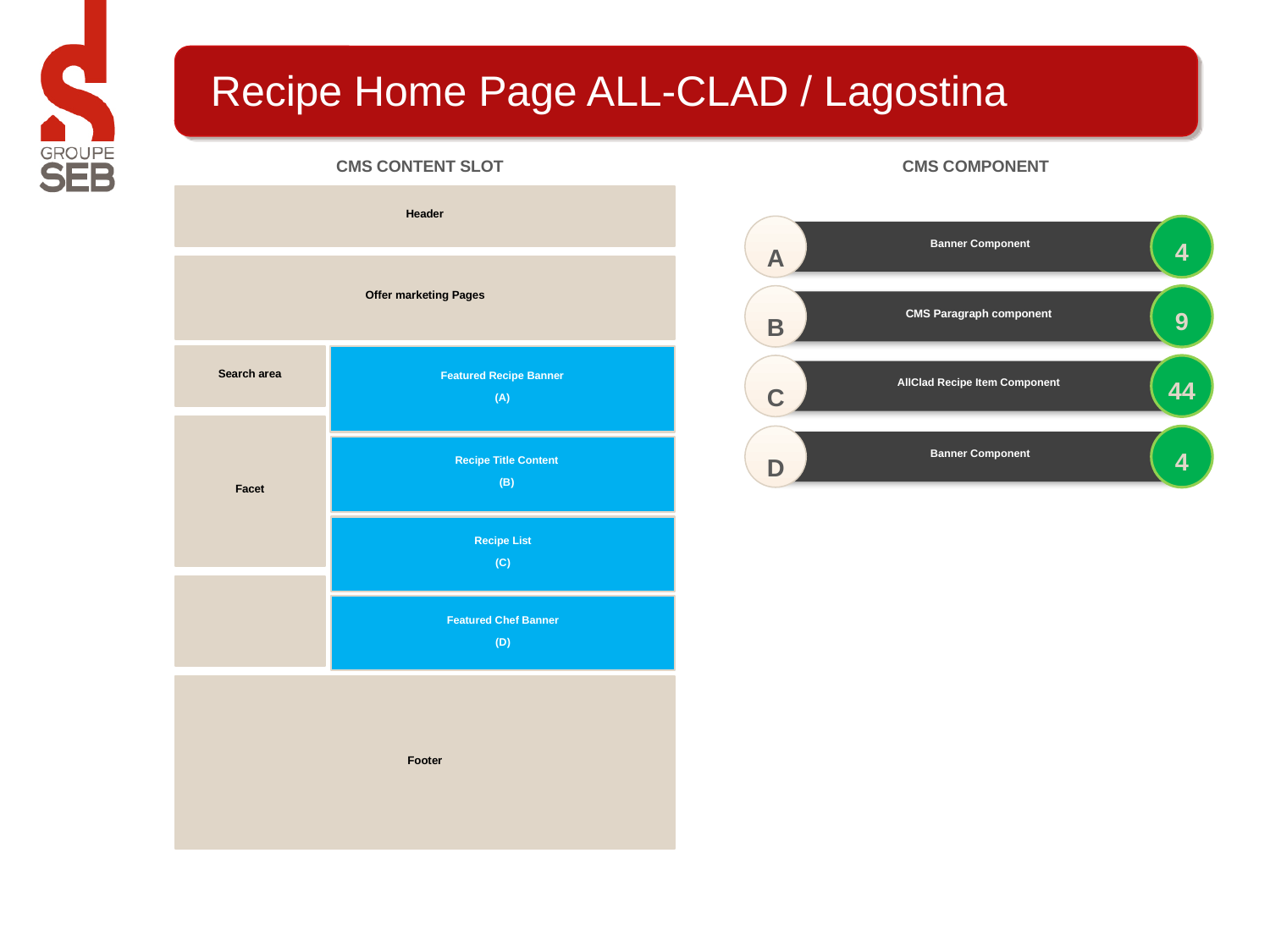

# Recipe Home Page ALL-CLAD / Lagostina
CMS Content Slot
CMS Component
Header
A
4
 Banner Component
Offer marketing Pages
B
9

CMS Paragraph component

Search area
Featured Recipe Banner
(A)
C
44
AllClad Recipe Item Component
Facet
D
4
 Banner Component
Recipe Title Content
(B)

Recipe List
(C)

Featured Chef Banner
(D)
Footer